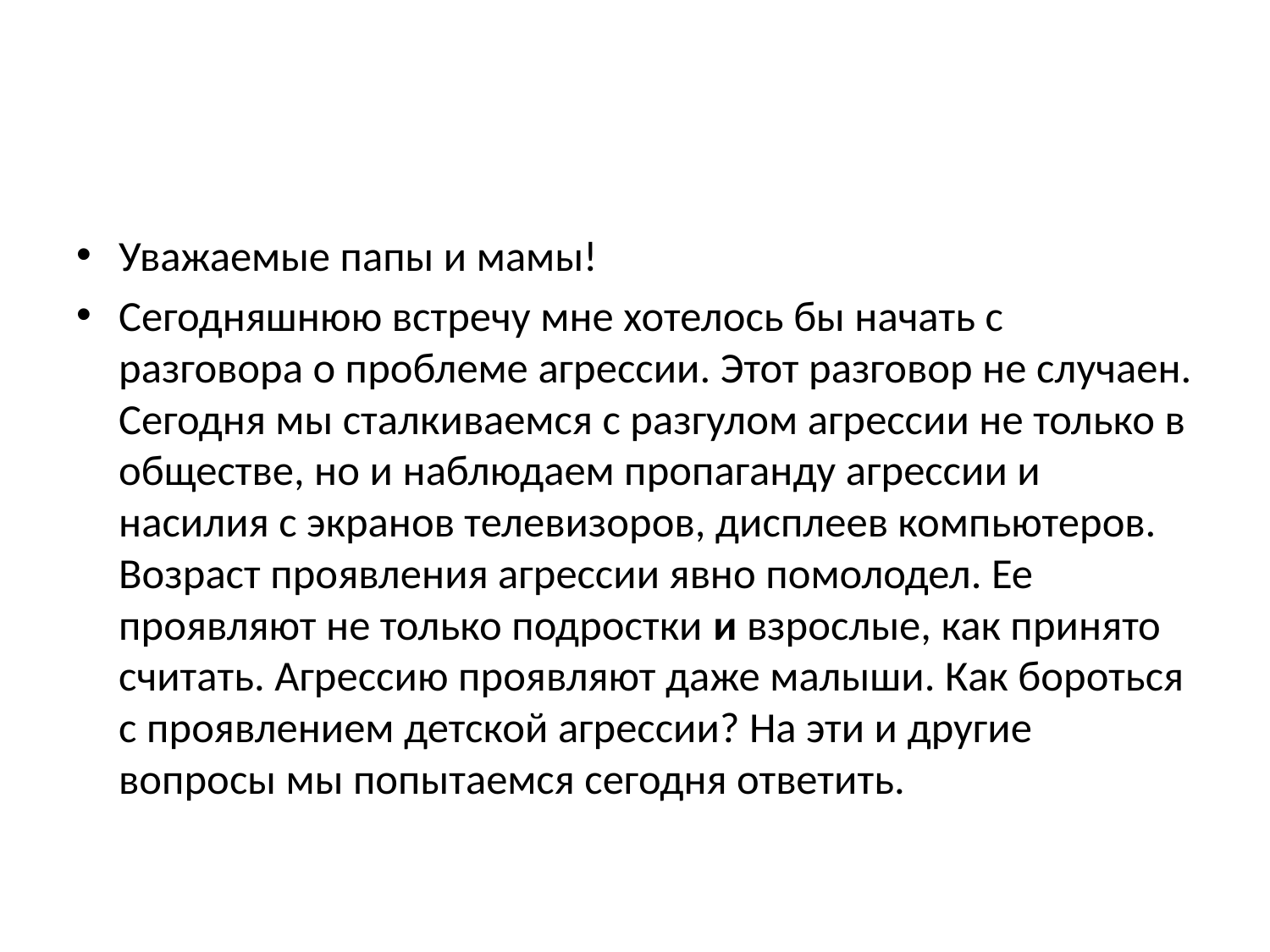

Уважаемые папы и мамы!
Сегодняшнюю встречу мне хотелось бы начать с разговора о проблеме агрессии. Этот разговор не случаен. Сегодня мы сталкиваемся с разгулом агрессии не только в обществе, но и наблюдаем пропаганду агрессии и насилия с экранов телевизоров, дисплеев компьютеров. Возраст проявления агрессии явно помолодел. Ее проявляют не только подростки и взрослые, как принято считать. Агрессию проявляют даже малыши. Как бороться с проявлением детской агрессии? На эти и другие вопросы мы попытаемся сегодня ответить.